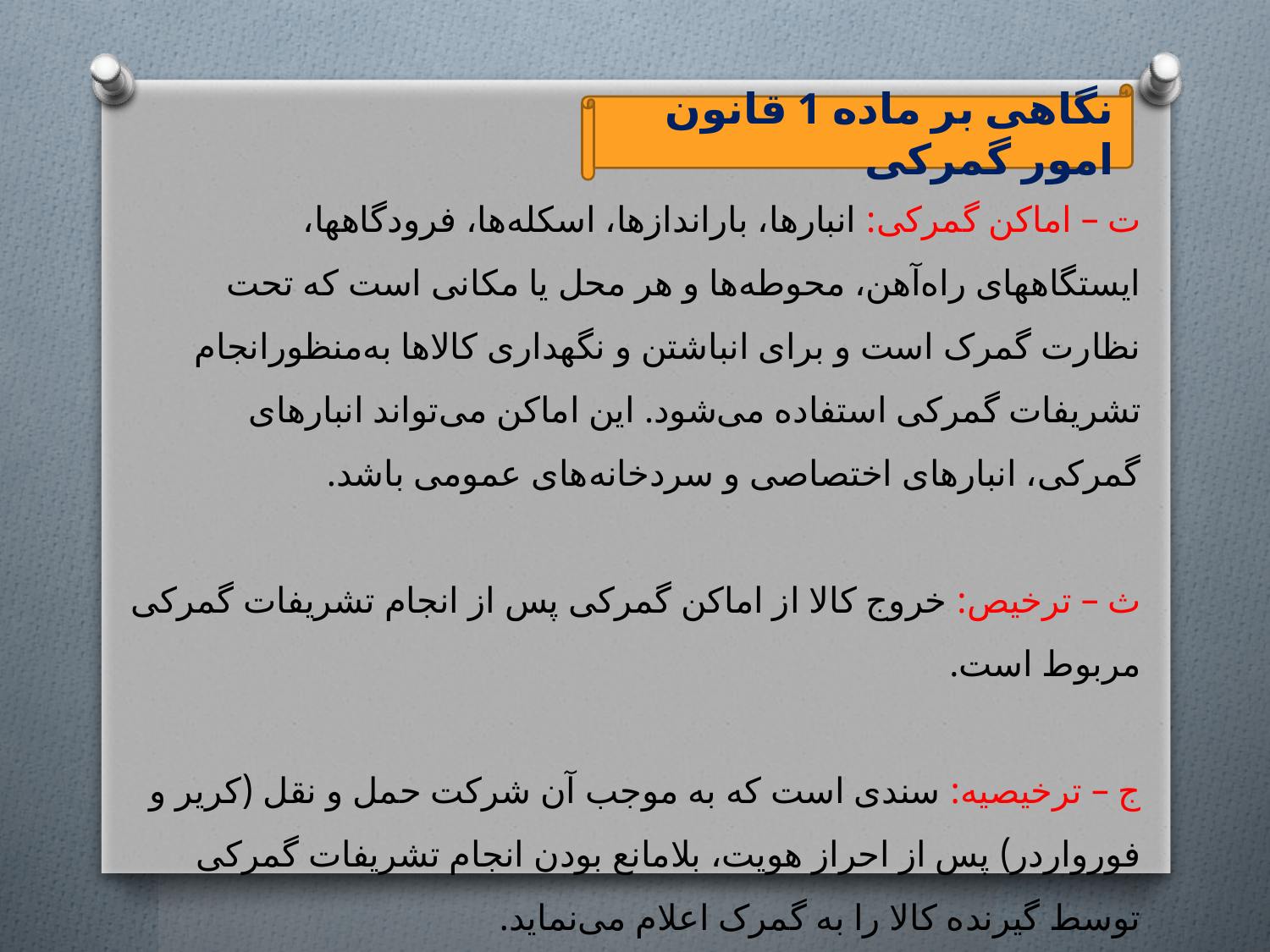

نگاهی بر ماده 1 قانون امور گمرکی
ت – اماکن گمرکی: انبارها، باراندازها، اسکله‌ها، فرودگاهها، ایستگاههای راه‌آهن، محوطه‌ها و هر محل یا مکانی است که تحت نظارت گمرک است و برای انباشتن و نگهداری کالاها به‌منظورانجام تشریفات گمرکی استفاده می‌شود. این اماکن می‌تواند انبارهای گمرکی، انبارهای اختصاصی و سردخانه‌های عمومی باشد.
ث – ترخیص: خروج کالا از اماکن گمرکی پس از انجام تشریفات گمرکی مربوط است.
ج – ترخیصیه: سندی است که به موجب آن شرکت حمل و نقل (کریر و فورواردر) پس از احراز هویت، بلامانع بودن انجام تشریفات گمرکی توسط گیرنده کالا را به گمرک اعلام می‌نماید.